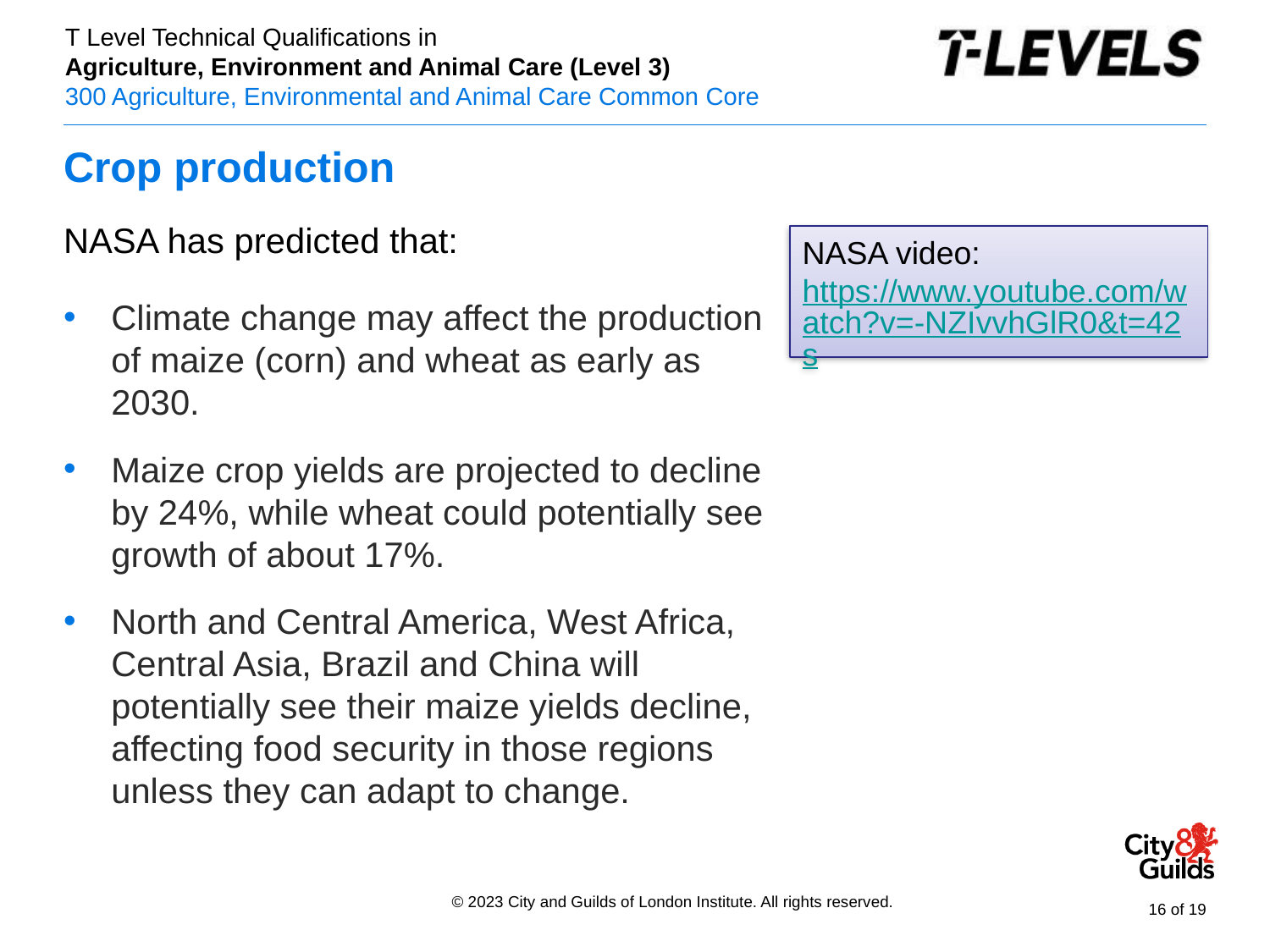

# Crop production
NASA has predicted that:
Climate change may affect the production of maize (corn) and wheat as early as 2030.
Maize crop yields are projected to decline by 24%, while wheat could potentially see growth of about 17%.
North and Central America, West Africa, Central Asia, Brazil and China will potentially see their maize yields decline, affecting food security in those regions unless they can adapt to change.
NASA video: https://www.youtube.com/watch?v=-NZIvvhGlR0&t=42s